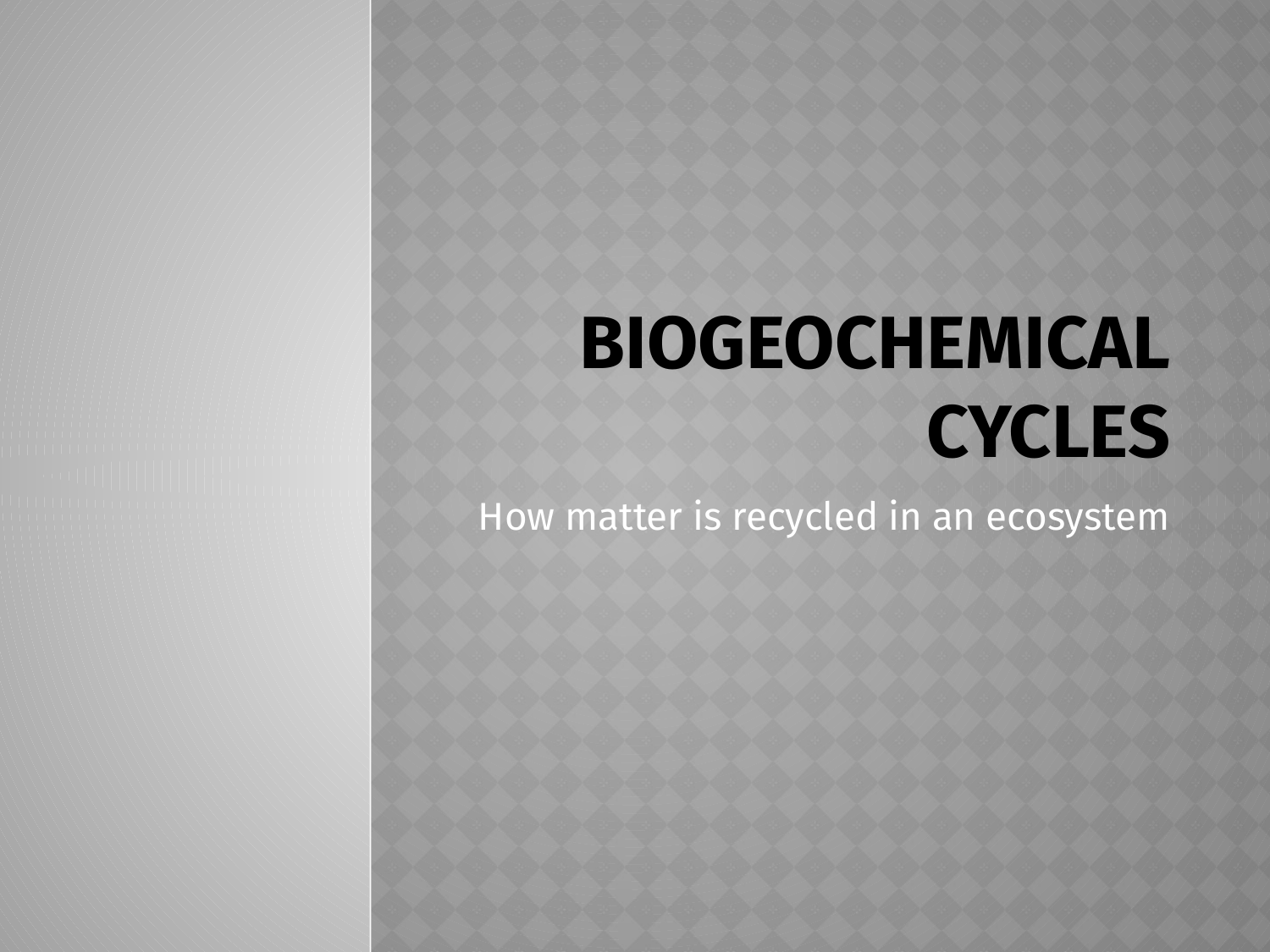

# Biogeochemical cycles
How matter is recycled in an ecosystem